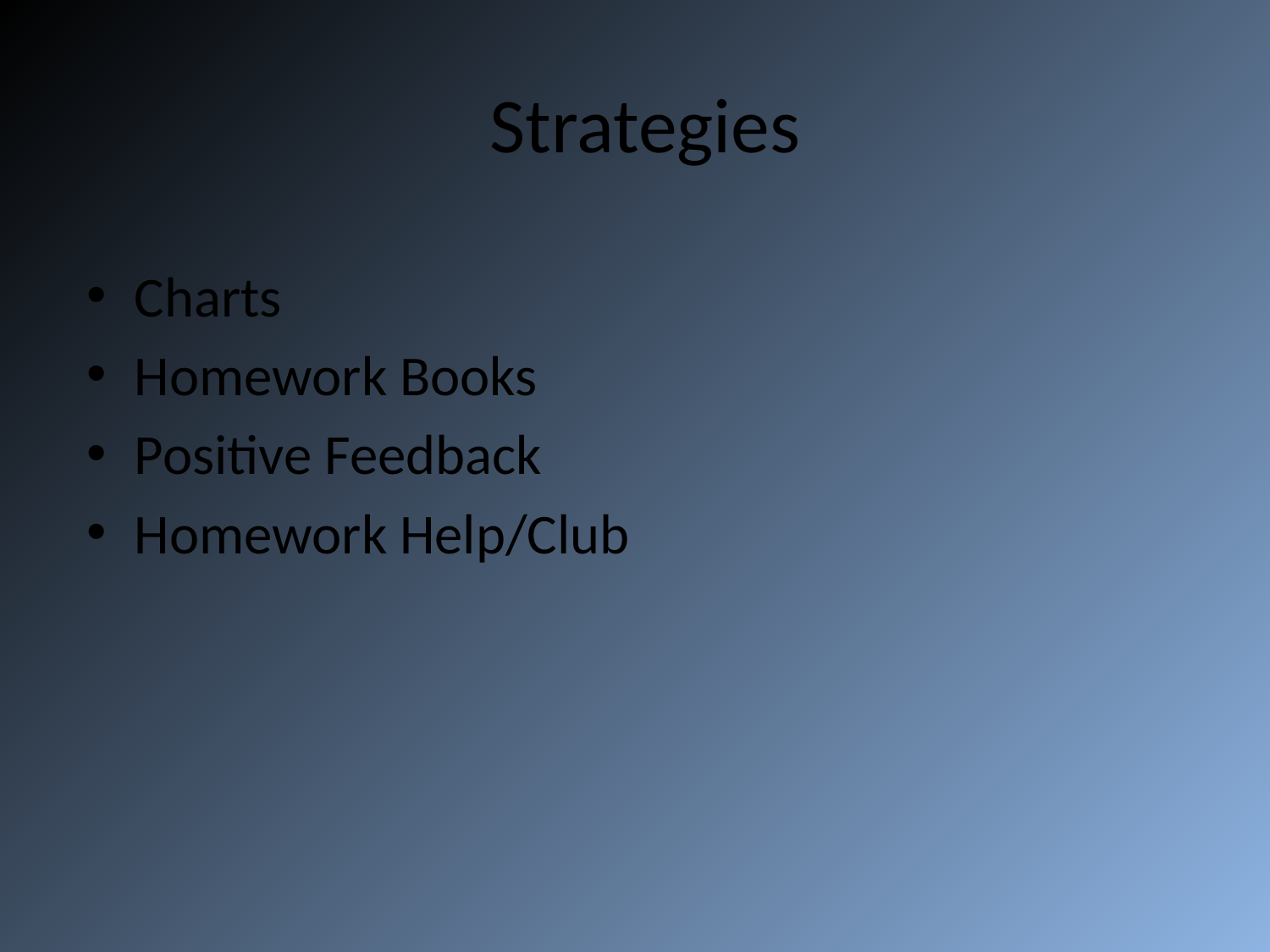

# Strategies
Charts
Homework Books
Positive Feedback
Homework Help/Club